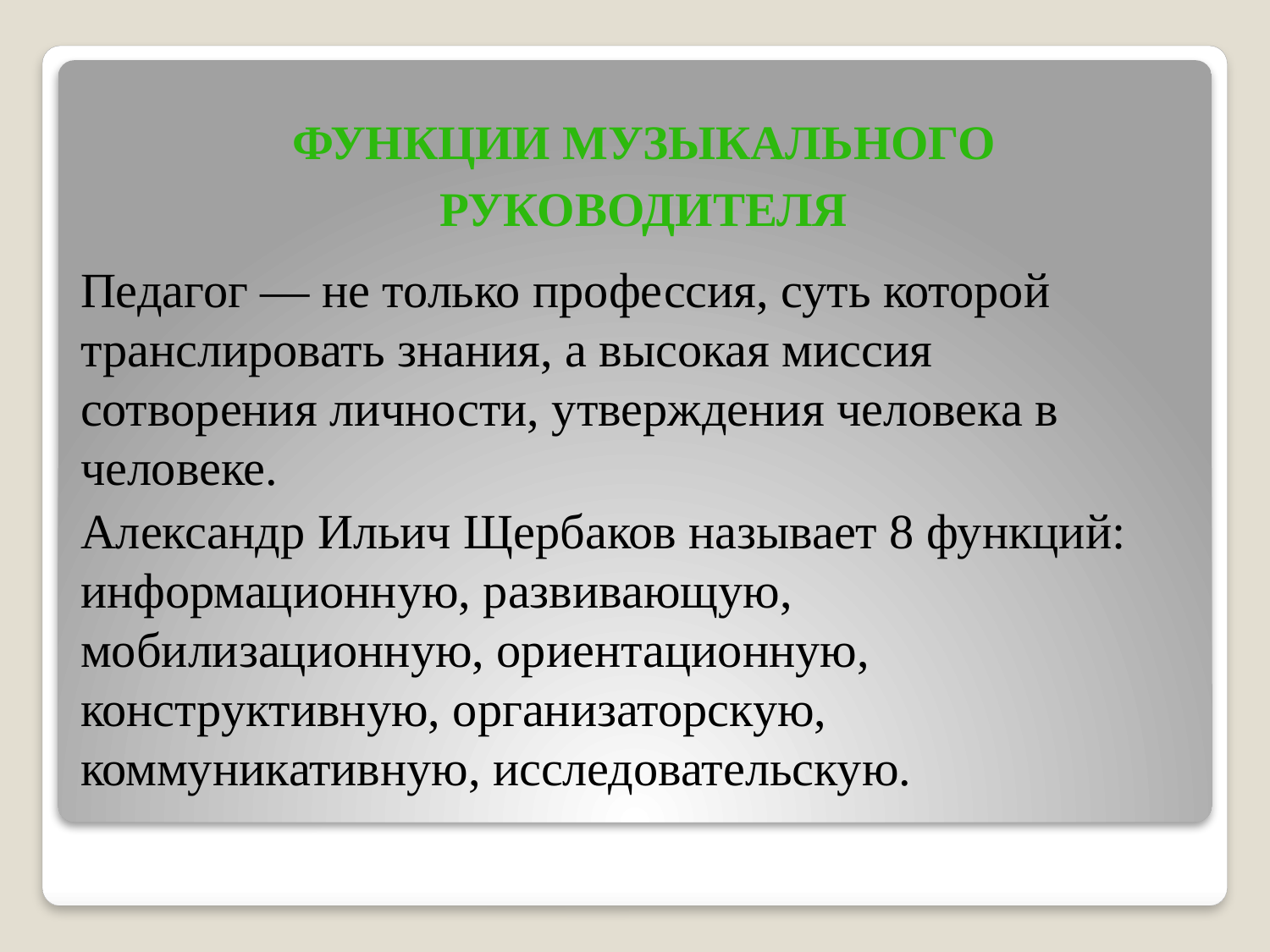

# Функции музыкального руководителя
Педагог — не только профессия, суть которой транслировать знания, а высокая миссия сотворения личности, утверждения человека в человеке.
Александр Ильич Щербаков называет 8 функций: информационную, развивающую, мобилизационную, ориентационную, конструктивную, организаторскую, коммуникативную, исследовательскую.